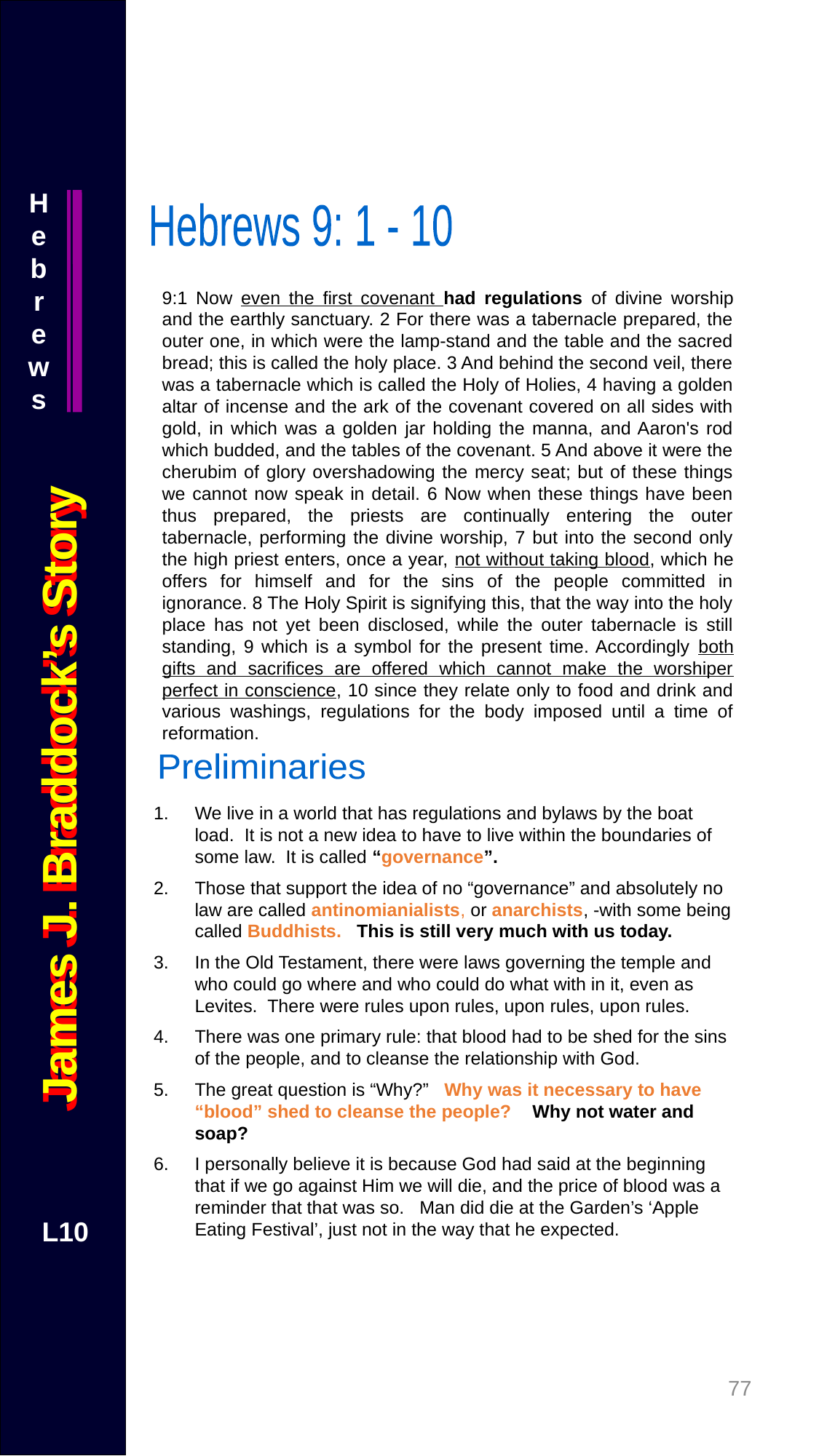

Hebrews

Hebrews 9: 1 - 10
9:1 Now even the first covenant had regulations of divine worship and the earthly sanctuary. 2 For there was a tabernacle prepared, the outer one, in which were the lamp-stand and the table and the sacred bread; this is called the holy place. 3 And behind the second veil, there was a tabernacle which is called the Holy of Holies, 4 having a golden altar of incense and the ark of the covenant covered on all sides with gold, in which was a golden jar holding the manna, and Aaron's rod which budded, and the tables of the covenant. 5 And above it were the cherubim of glory overshadowing the mercy seat; but of these things we cannot now speak in detail. 6 Now when these things have been thus prepared, the priests are continually entering the outer tabernacle, performing the divine worship, 7 but into the second only the high priest enters, once a year, not without taking blood, which he offers for himself and for the sins of the people committed in ignorance. 8 The Holy Spirit is signifying this, that the way into the holy place has not yet been disclosed, while the outer tabernacle is still standing, 9 which is a symbol for the present time. Accordingly both gifts and sacrifices are offered which cannot make the worshiper perfect in conscience, 10 since they relate only to food and drink and various washings, regulations for the body imposed until a time of reformation.
Preliminaries
James J. Braddock’s Story
James J. Braddock’s Story
We live in a world that has regulations and bylaws by the boat load.  It is not a new idea to have to live within the boundaries of some law.  It is called “governance”.
Those that support the idea of no “governance” and absolutely no law are called antinomianialists, or anarchists, -with some being called Buddhists.   This is still very much with us today.
In the Old Testament, there were laws governing the temple and who could go where and who could do what with in it, even as Levites.  There were rules upon rules, upon rules, upon rules.
There was one primary rule: that blood had to be shed for the sins of the people, and to cleanse the relationship with God.
The great question is “Why?”   Why was it necessary to have “blood” shed to cleanse the people?    Why not water and soap?
I personally believe it is because God had said at the beginning that if we go against Him we will die, and the price of blood was a reminder that that was so.   Man did die at the Garden’s ‘Apple Eating Festival’, just not in the way that he expected.
L10
77